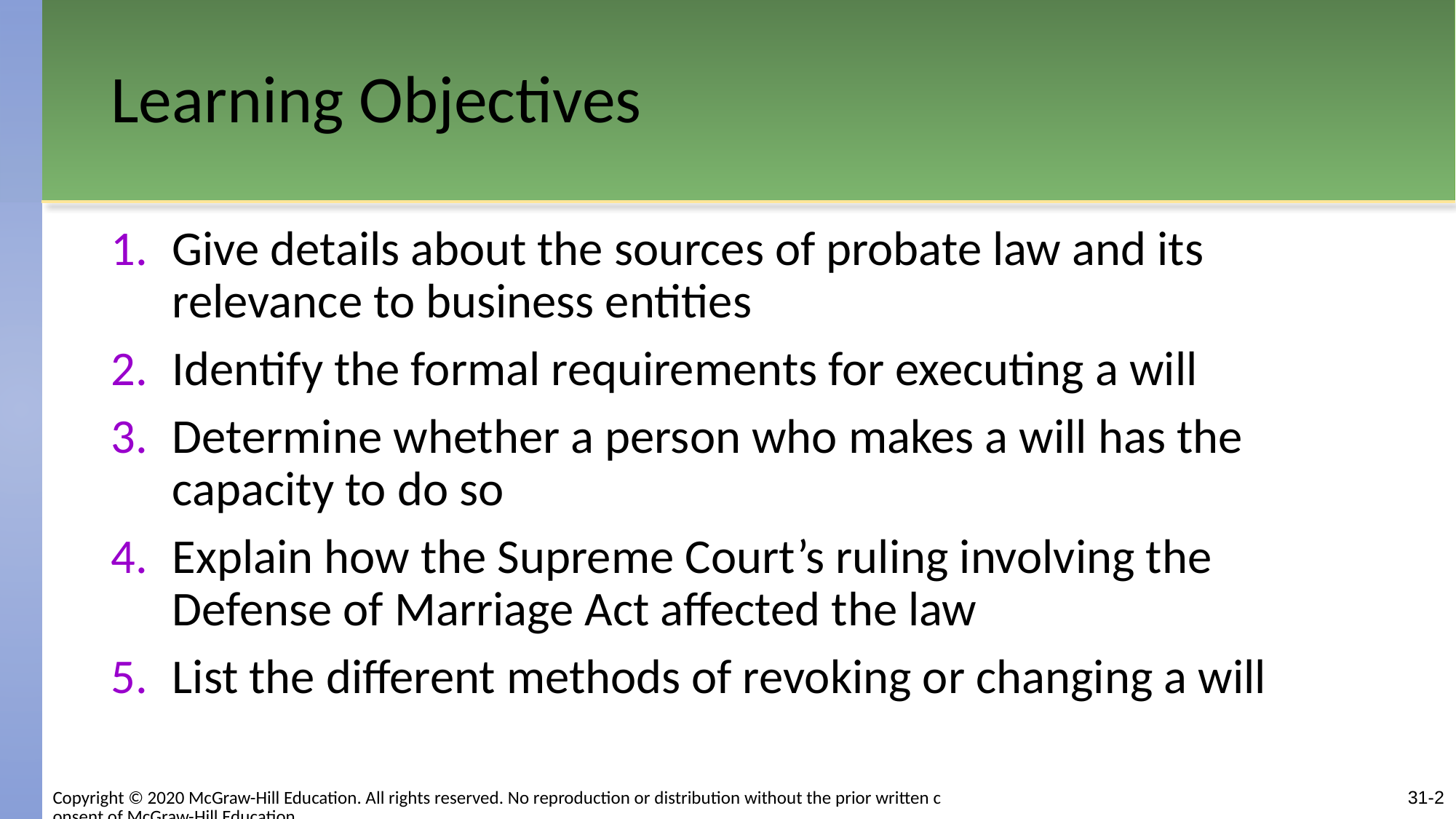

# Learning Objectives
Give details about the sources of probate law and its relevance to business entities
Identify the formal requirements for executing a will
Determine whether a person who makes a will has the capacity to do so
Explain how the Supreme Court’s ruling involving the Defense of Marriage Act affected the law
List the different methods of revoking or changing a will
Copyright © 2020 McGraw-Hill Education. All rights reserved. No reproduction or distribution without the prior written consent of McGraw-Hill Education.
31-2